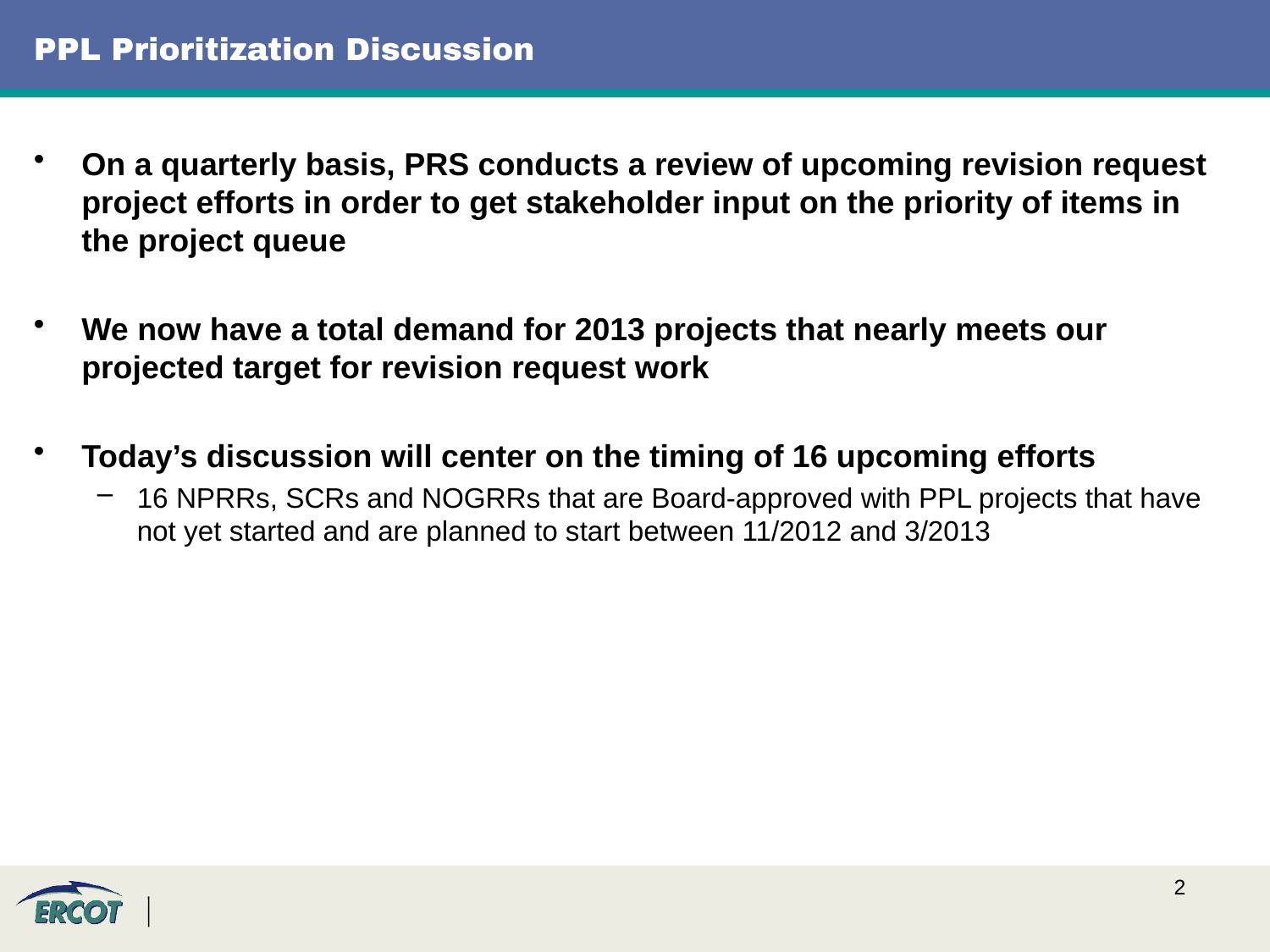

# PPL Prioritization Discussion
On a quarterly basis, PRS conducts a review of upcoming revision request project efforts in order to get stakeholder input on the priority of items in the project queue

We now have a total demand for 2013 projects that nearly meets our projected target for revision request work

Today’s discussion will center on the timing of 16 upcoming efforts
16 NPRRs, SCRs and NOGRRs that are Board-approved with PPL projects that have not yet started and are planned to start between 11/2012 and 3/2013